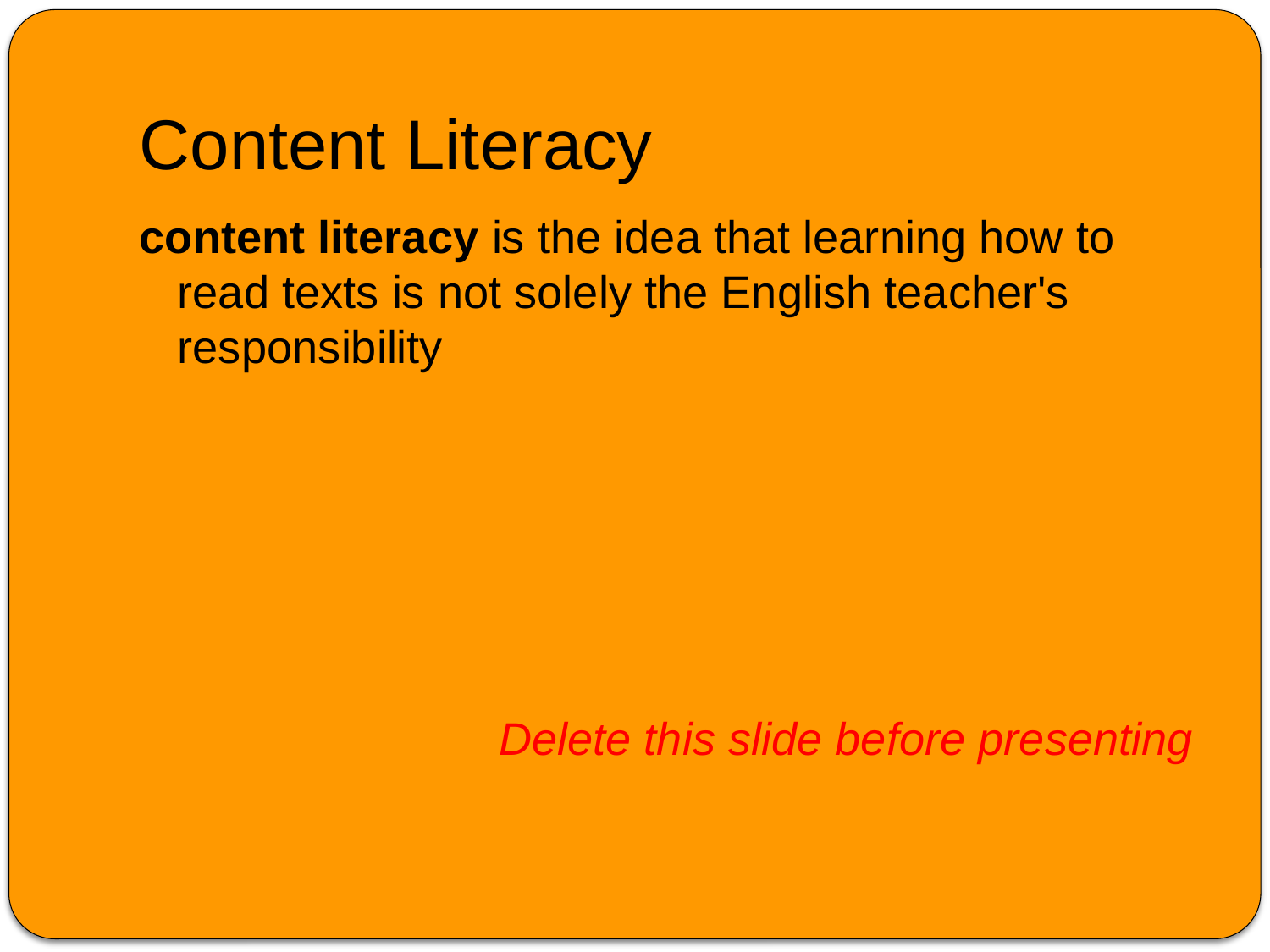

# Content Literacy
content literacy is the idea that learning how to read texts is not solely the English teacher's responsibility

Delete this slide before presenting